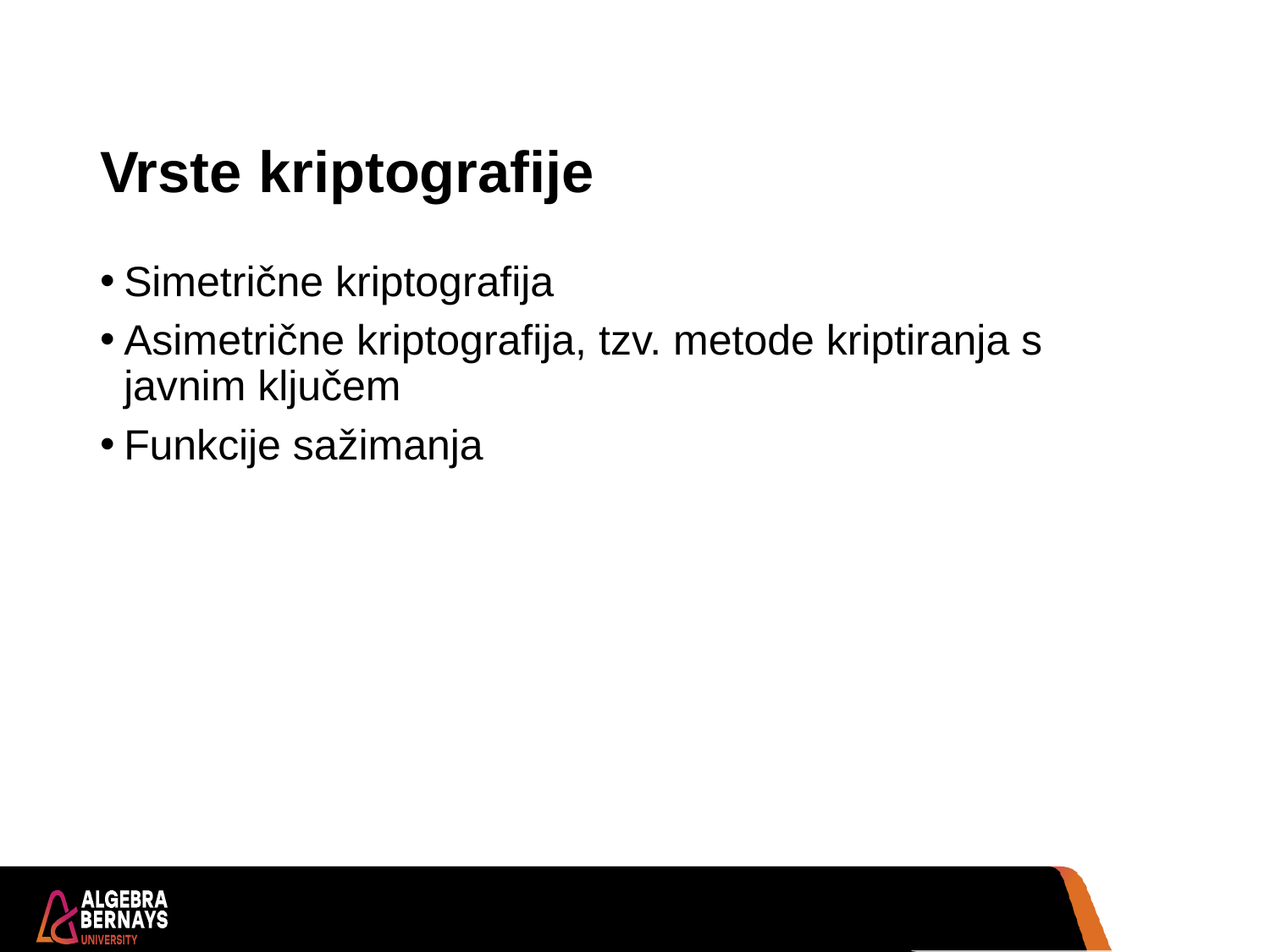

# Vrste kriptografije
Simetrične kriptografija
Asimetrične kriptografija, tzv. metode kriptiranja s javnim ključem
Funkcije sažimanja